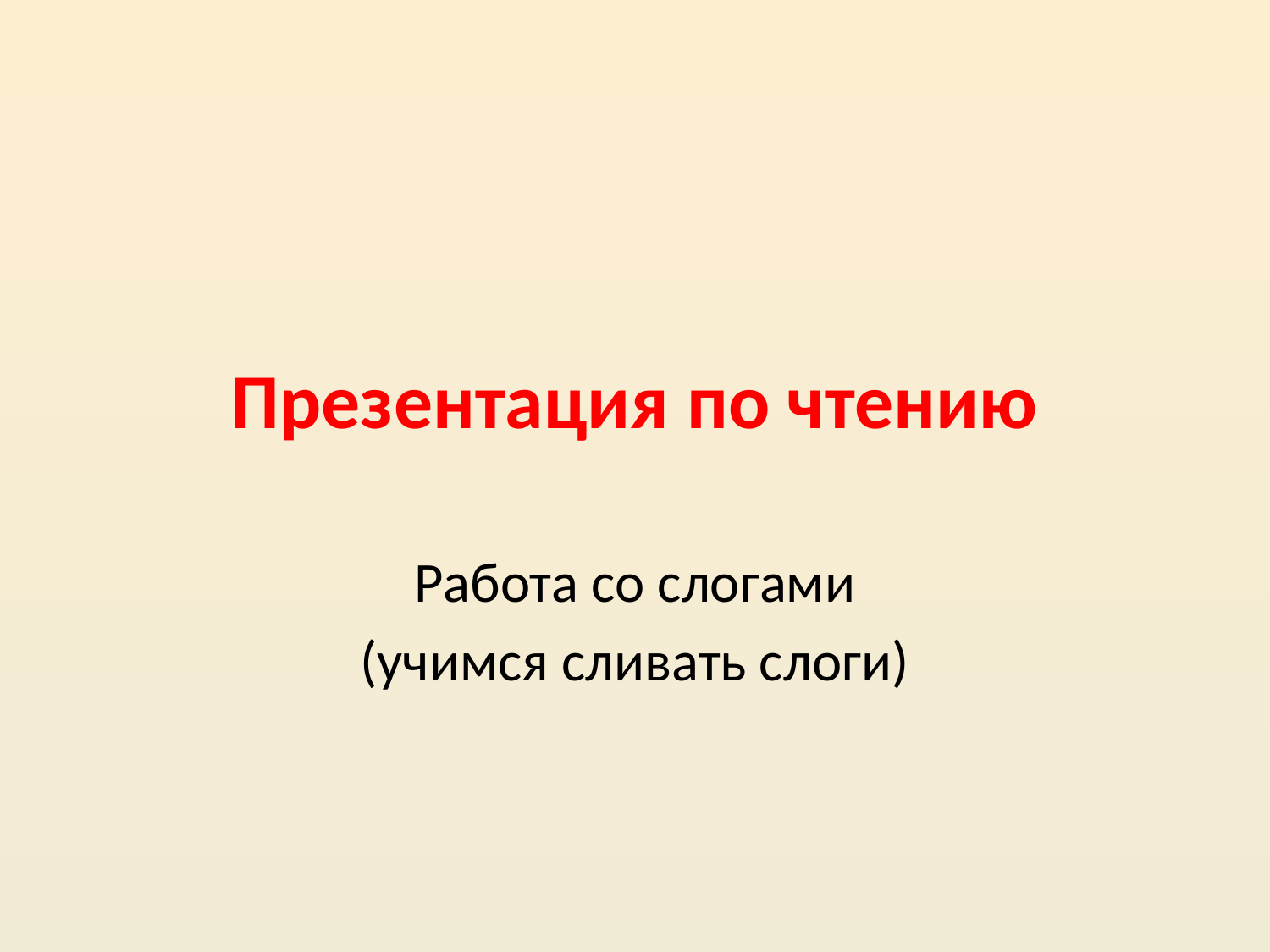

# Презентация по чтению
Работа со слогами
(учимся сливать слоги)